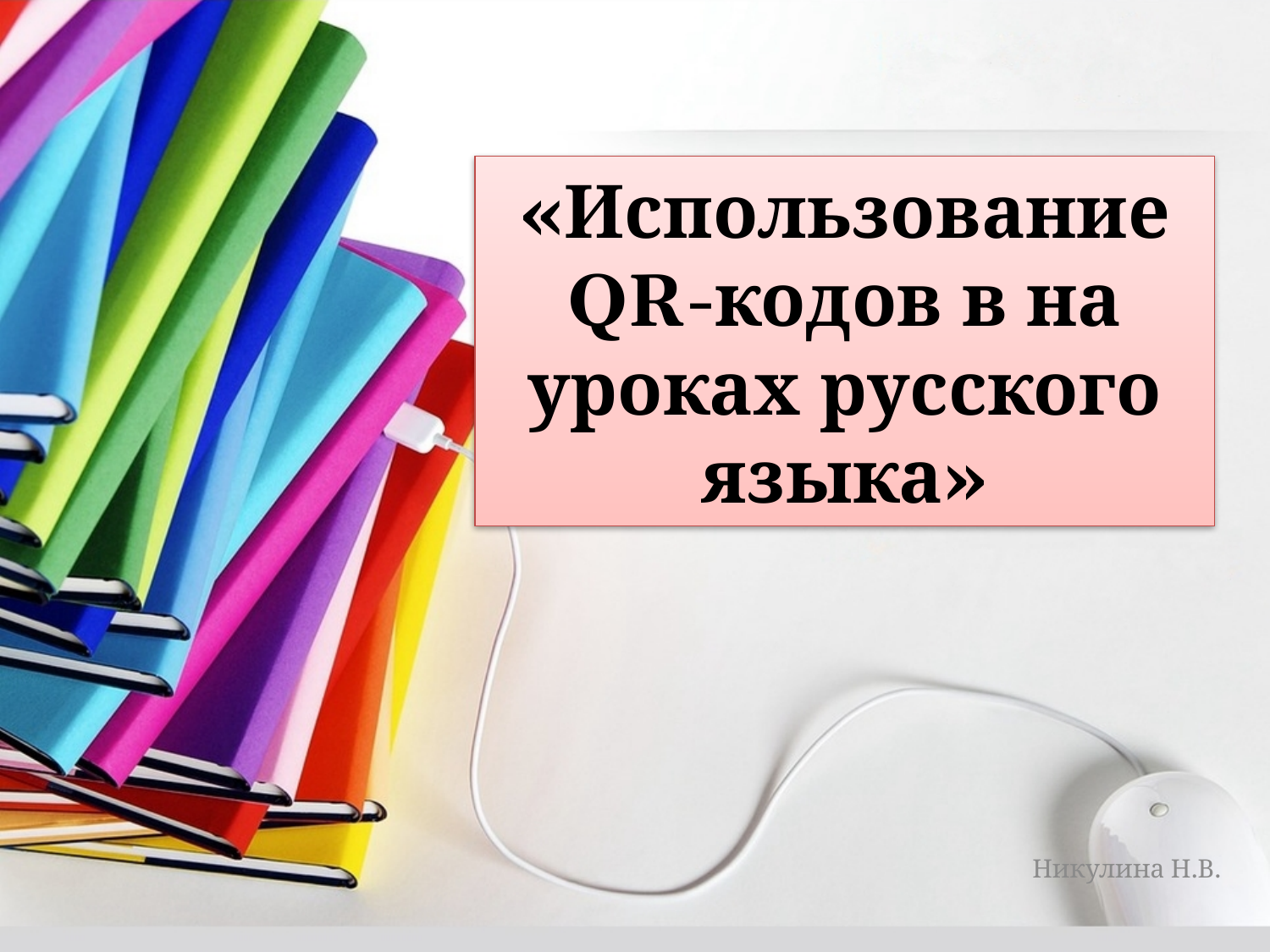

# «Использование QR-кодов в на уроках русского языка»
Никулина Н.В.